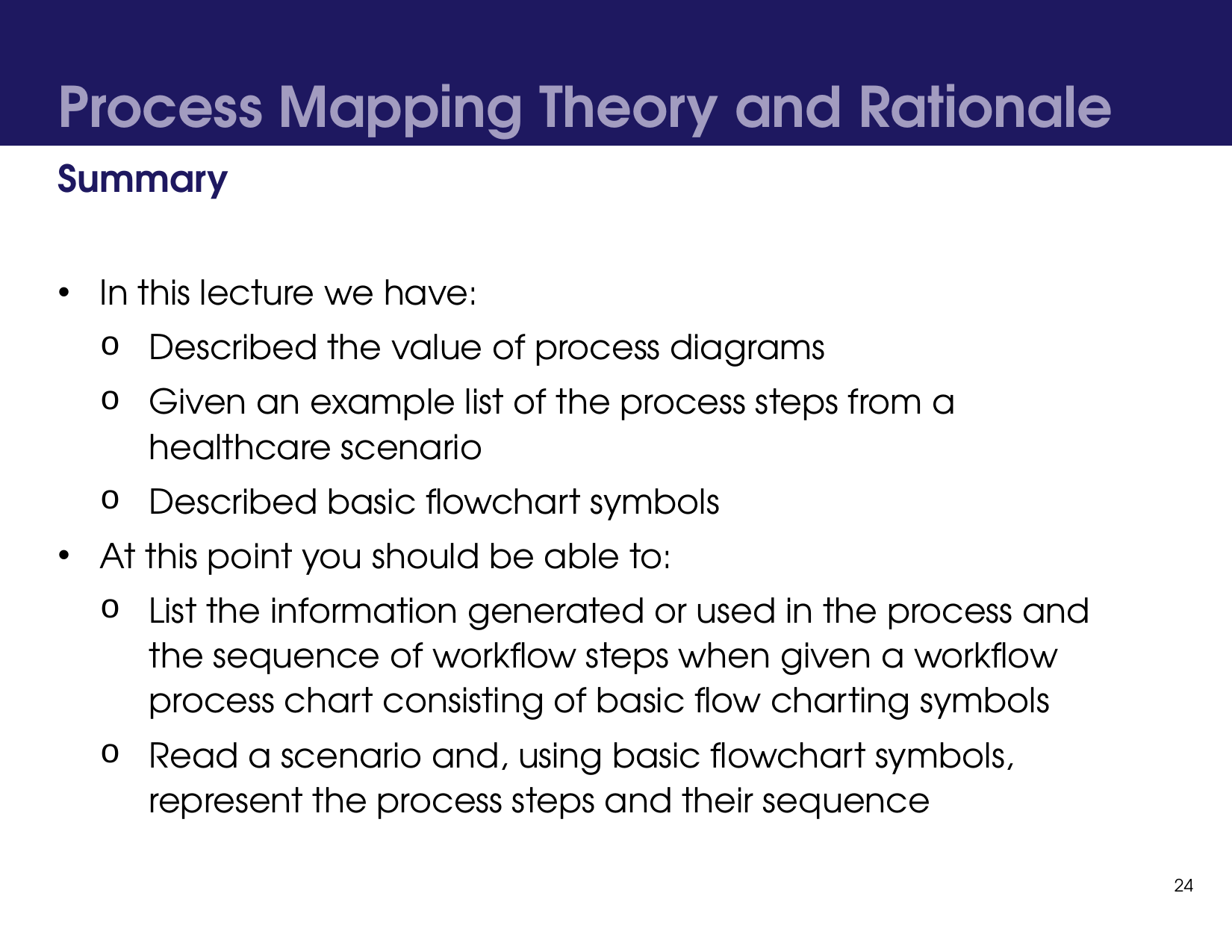

# Process Mapping Theory and Rationale
Summary
In this lecture we have:
Described the value of process diagrams
Given an example list of the process steps from a healthcare scenario
Described basic flowchart symbols
At this point you should be able to:
List the information generated or used in the process and the sequence of workflow steps when given a workflow process chart consisting of basic flow charting symbols
Read a scenario and, using basic flowchart symbols, represent the process steps and their sequence

24